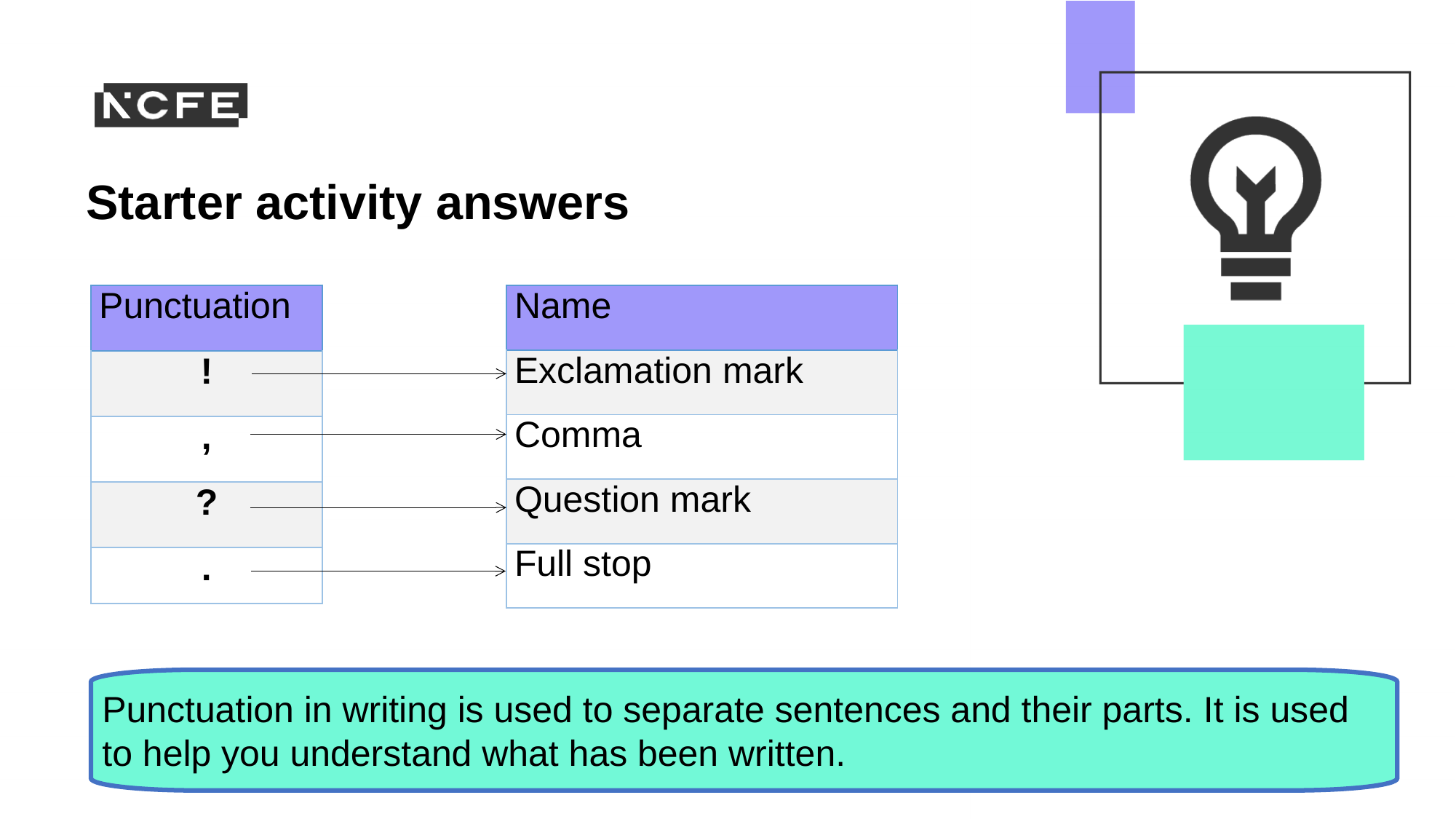

Starter activity answers
| Punctuation |
| --- |
| ! |
| , |
| ? |
| . |
| Name |
| --- |
| Exclamation mark |
| Comma |
| Question mark |
| Full stop |
Punctuation in writing is used to separate sentences and their parts. It is used to help you understand what has been written.